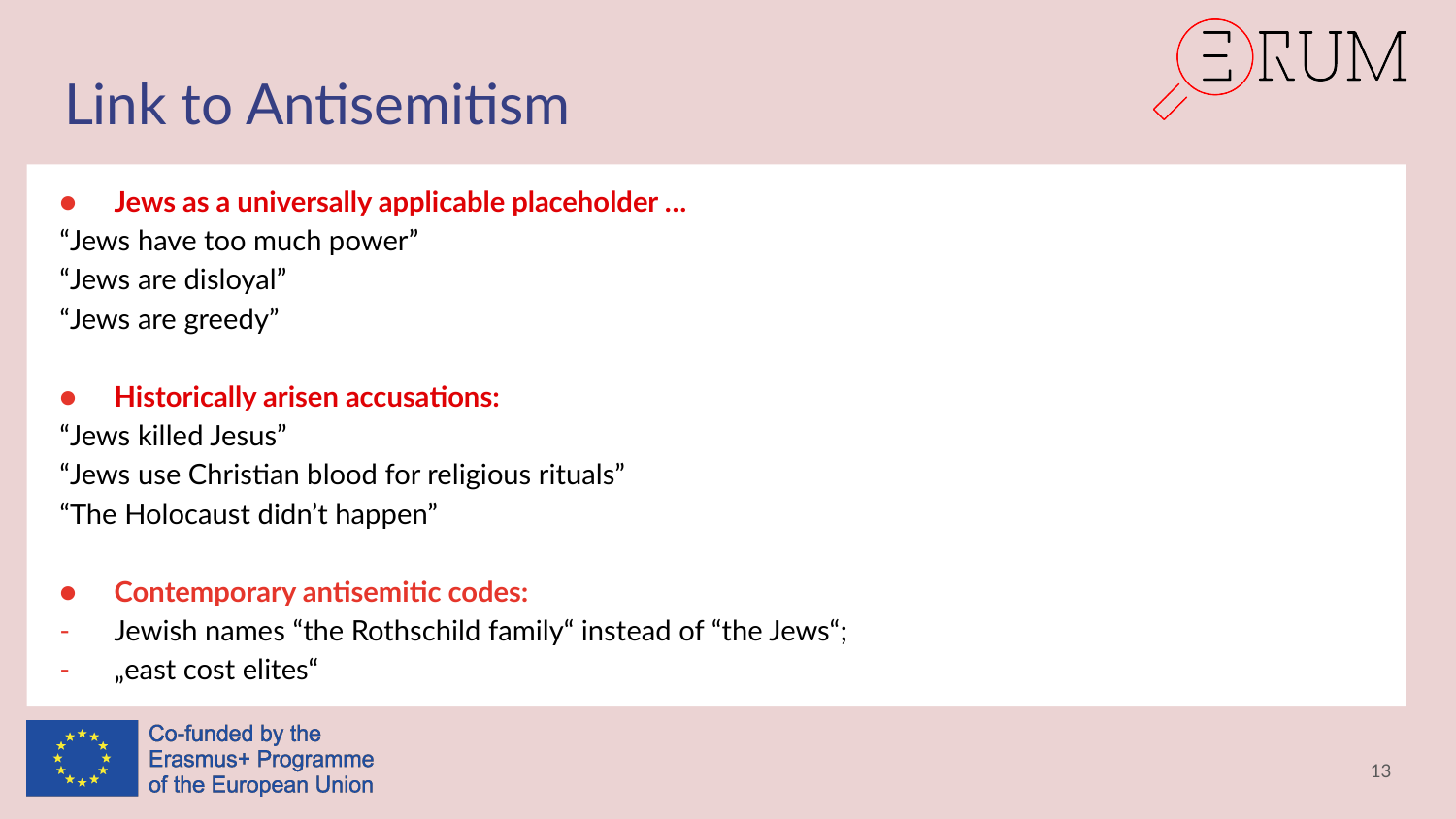

# Link to Antisemitism
Jews as a universally applicable placeholder …
“Jews have too much power”
“Jews are disloyal”
“Jews are greedy”

Historically arisen accusations:
“Jews killed Jesus”
“Jews use Christian blood for religious rituals”
“The Holocaust didn’t happen”

Contemporary antisemitic codes:
Jewish names “the Rothschild family“ instead of “the Jews“;
„east cost elites“

13